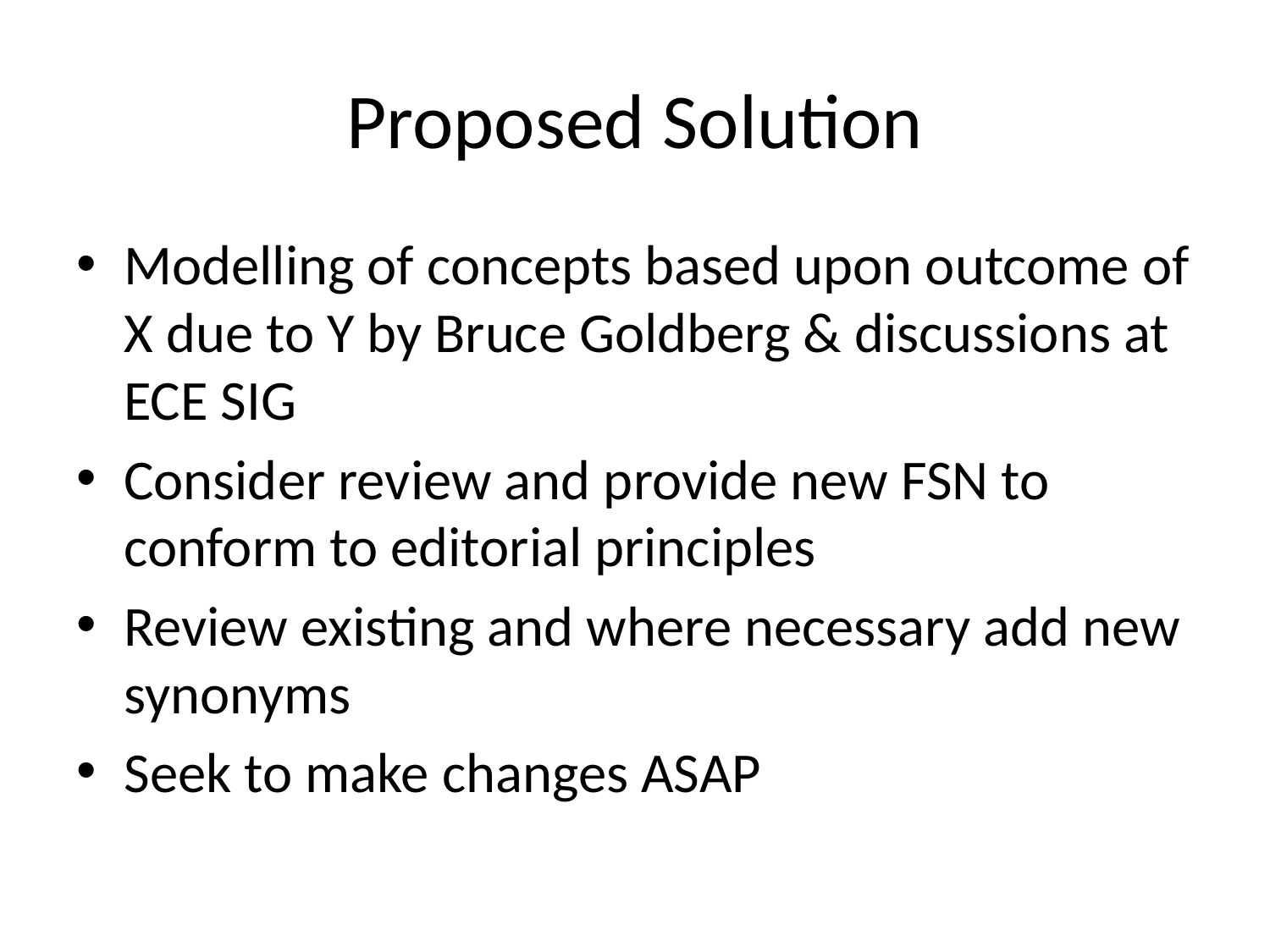

# Proposed Solution
Modelling of concepts based upon outcome of X due to Y by Bruce Goldberg & discussions at ECE SIG
Consider review and provide new FSN to conform to editorial principles
Review existing and where necessary add new synonyms
Seek to make changes ASAP